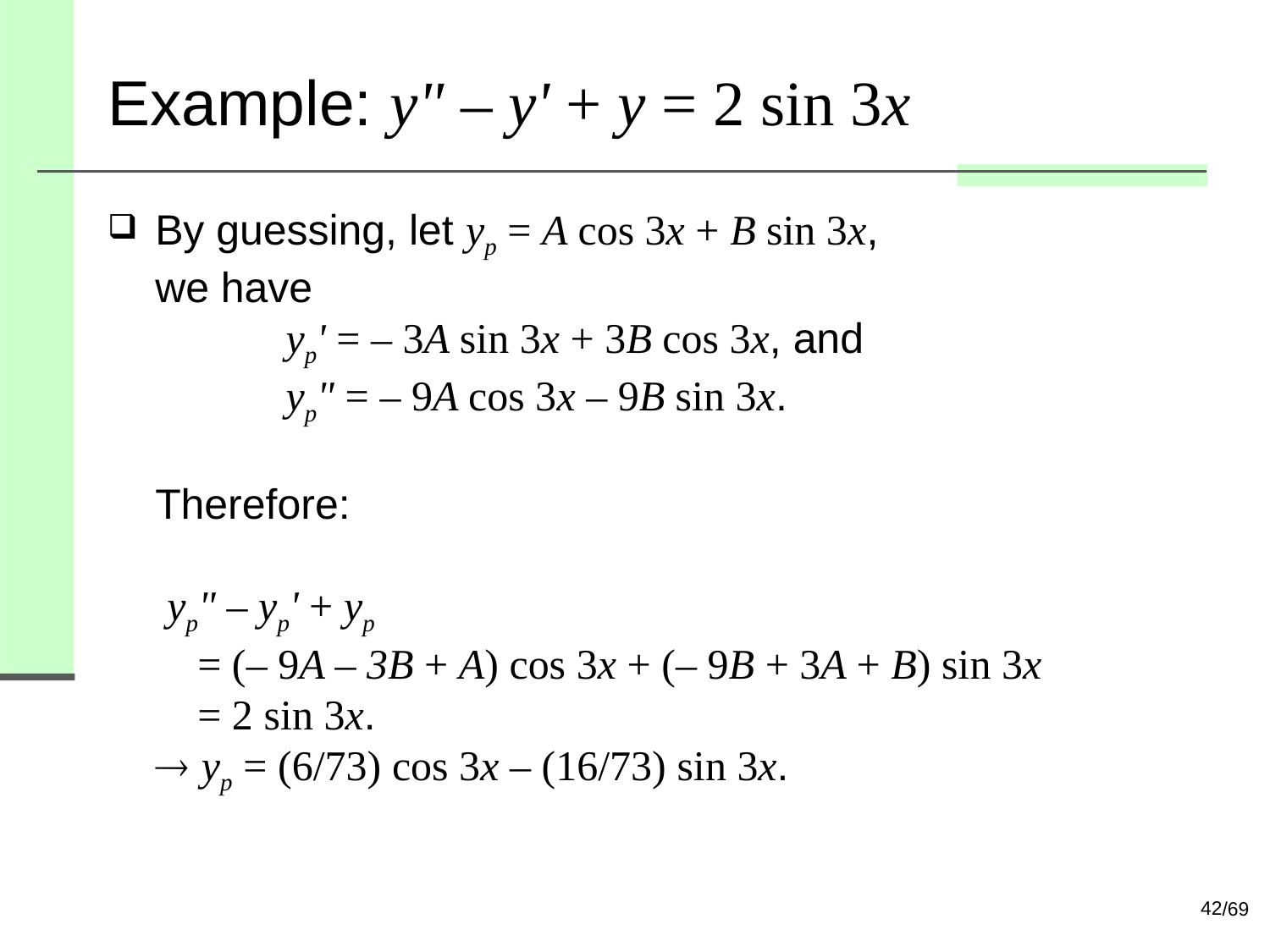

# Example: y" – y' + y = 2 sin 3x
By guessing, let yp = A cos 3x + B sin 3x,
we have
           yp' = – 3A sin 3x + 3B cos 3x, and
           yp" = – 9A cos 3x – 9B sin 3x.
Therefore:
 yp" – yp' + yp
    = (– 9A – 3B + A) cos 3x + (– 9B + 3A + B) sin 3x
    = 2 sin 3x.
→ yp = (6/73) cos 3x – (16/73) sin 3x.
42